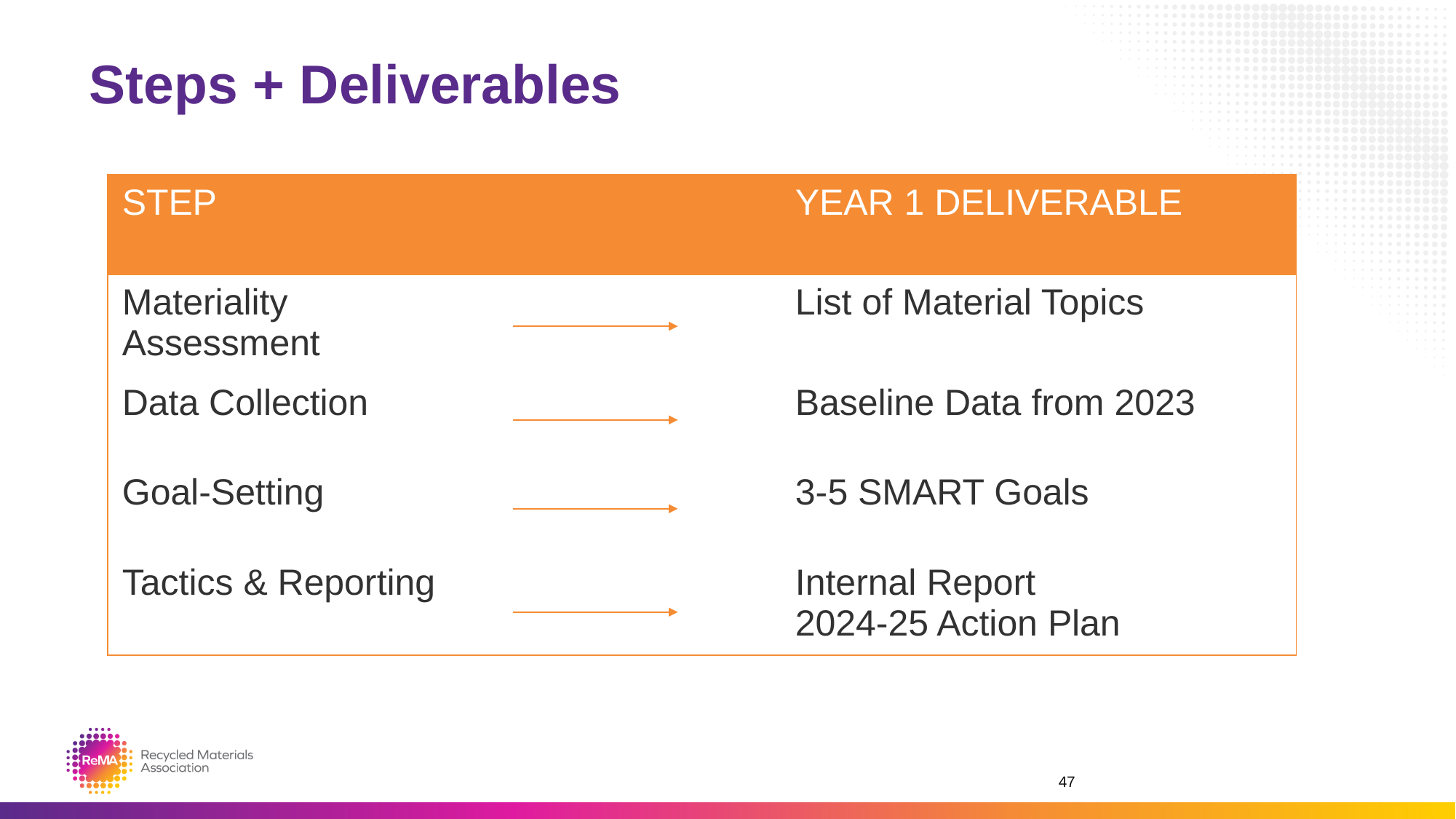

Steps + Deliverables
| STEP |  | YEAR 1 DELIVERABLE |
| --- | --- | --- |
| Materiality Assessment |  | List of Material Topics |
| Data Collection |  | Baseline Data from 2023 |
| Goal-Setting |  | 3-5 SMART Goals |
| Tactics & Reporting |  | Internal Report 2024-25 Action Plan |
47